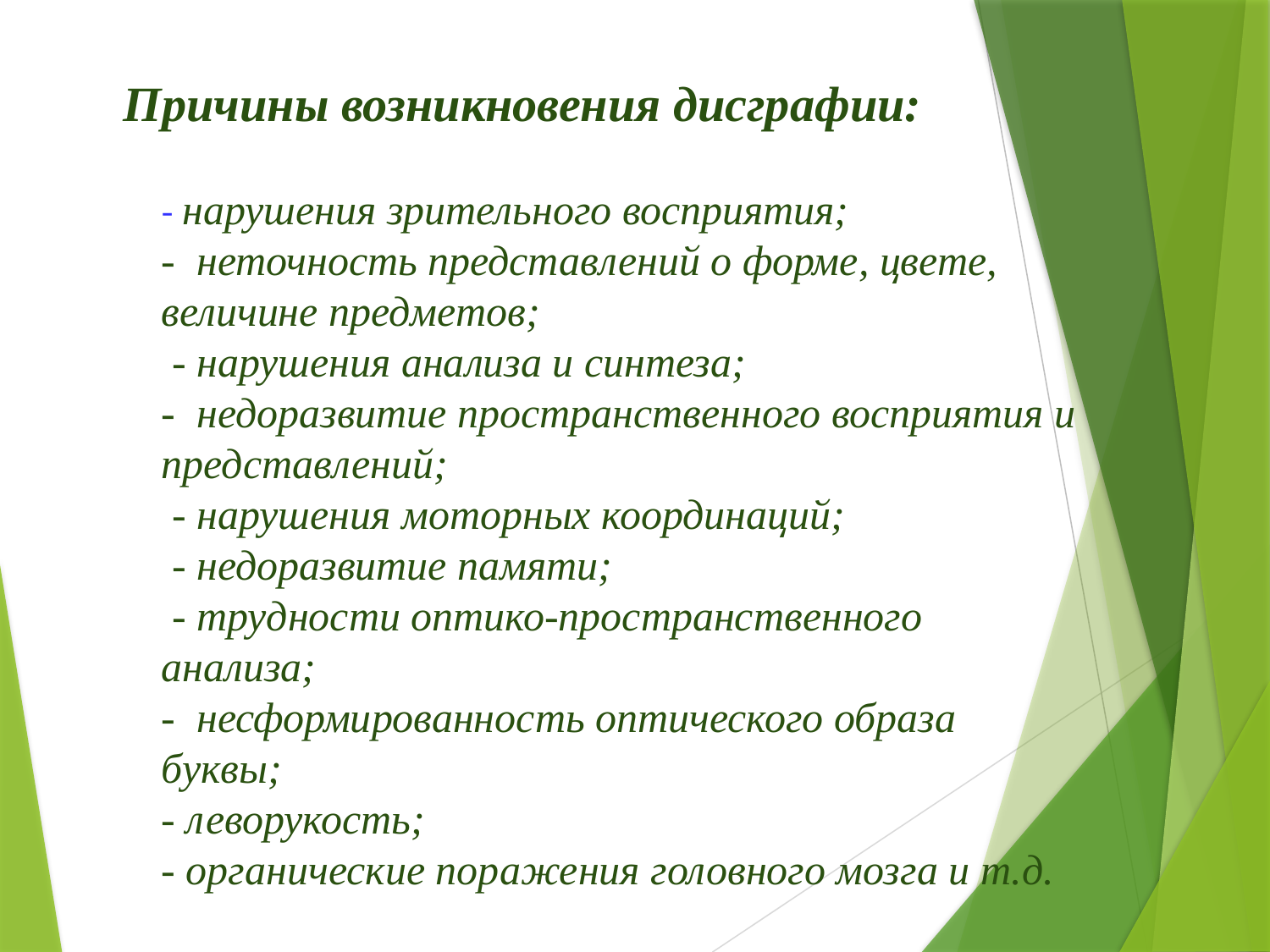

Причины возникновения дисграфии:

- нарушения зрительного восприятия;
-  неточность представлений о форме, цвете,      величине предметов;
 - нарушения анализа и синтеза;
-  недоразвитие пространственного восприятия и представлений;
 - нарушения моторных координаций;
 - недоразвитие памяти;
 - трудности оптико-пространственного анализа;
-  несформированность оптического образа буквы;
- леворукость;
- органические поражения головного мозга и т.д.